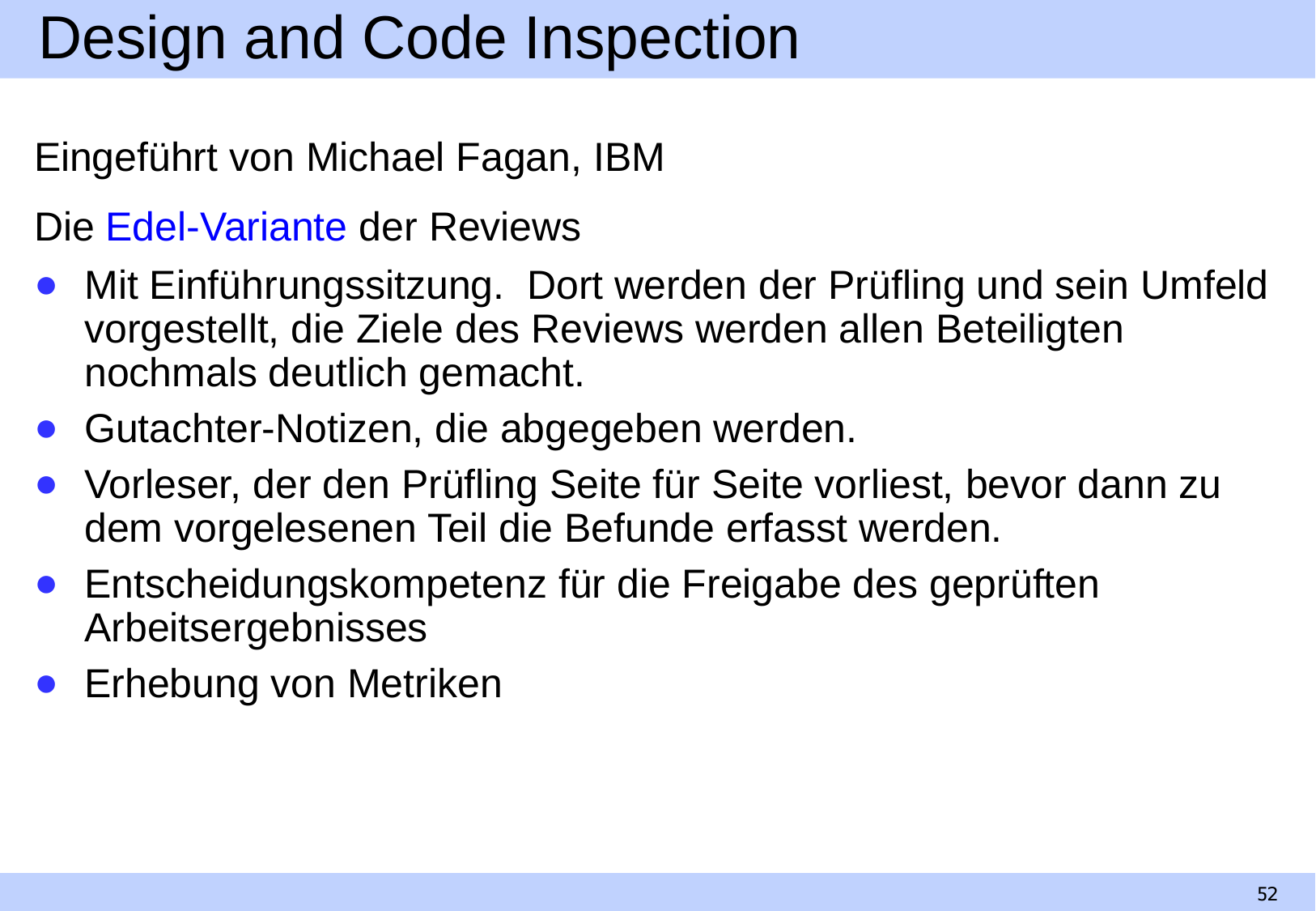

# Design and Code Inspection
Eingeführt von Michael Fagan, IBM
Die Edel-Variante der Reviews
Mit Einführungssitzung.  Dort werden der Prüfling und sein Umfeld vorgestellt, die Ziele des Reviews werden allen Beteiligten nochmals deutlich gemacht.
Gutachter-Notizen, die abgegeben werden.
Vorleser, der den Prüfling Seite für Seite vorliest, bevor dann zu dem vorgelesenen Teil die Befunde erfasst werden.
Entscheidungskompetenz für die Freigabe des geprüften Arbeitsergebnisses
Erhebung von Metriken

52